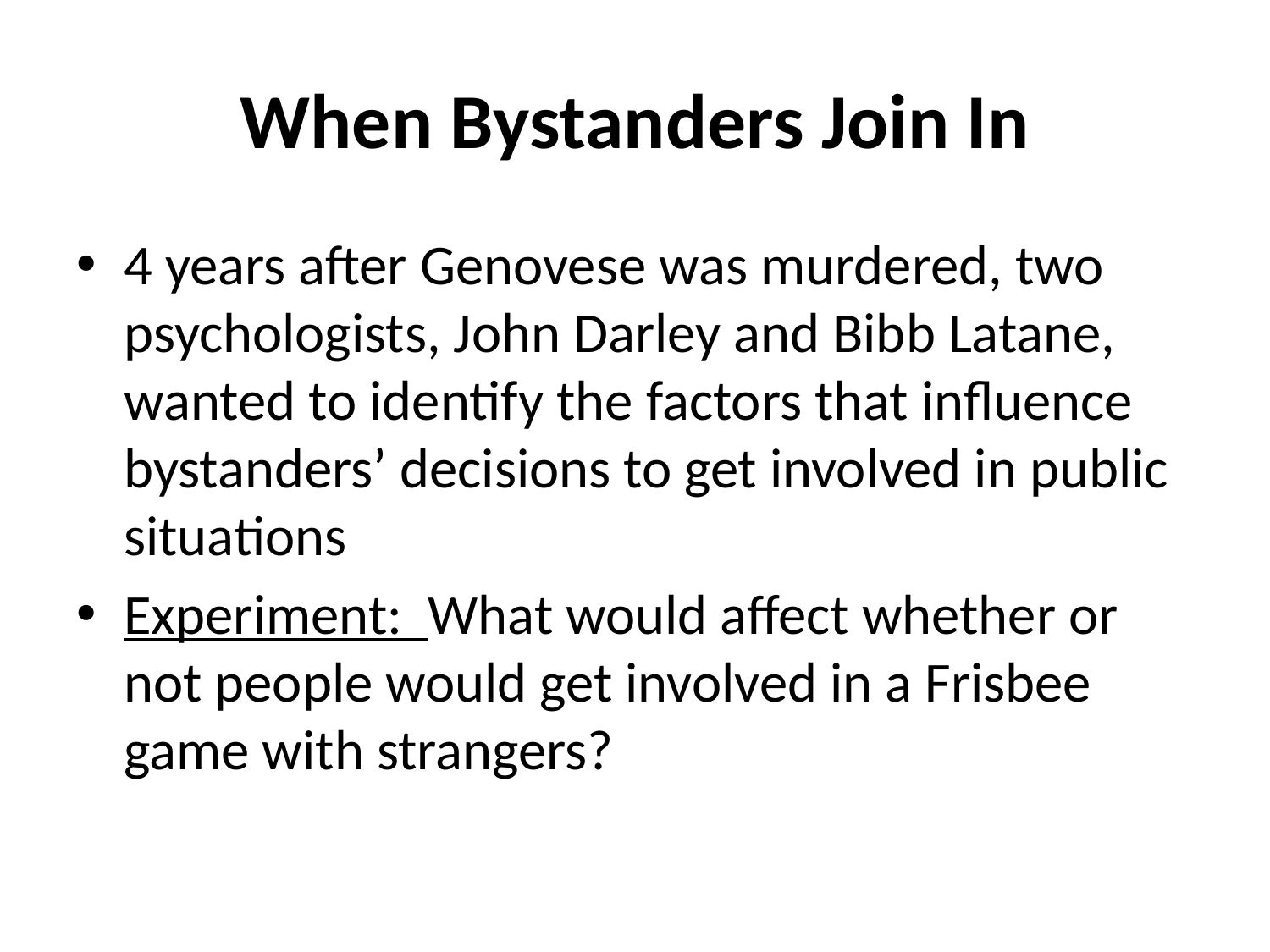

# When Bystanders Join In
4 years after Genovese was murdered, two psychologists, John Darley and Bibb Latane, wanted to identify the factors that influence bystanders’ decisions to get involved in public situations
Experiment:  What would affect whether or not people would get involved in a Frisbee game with strangers?